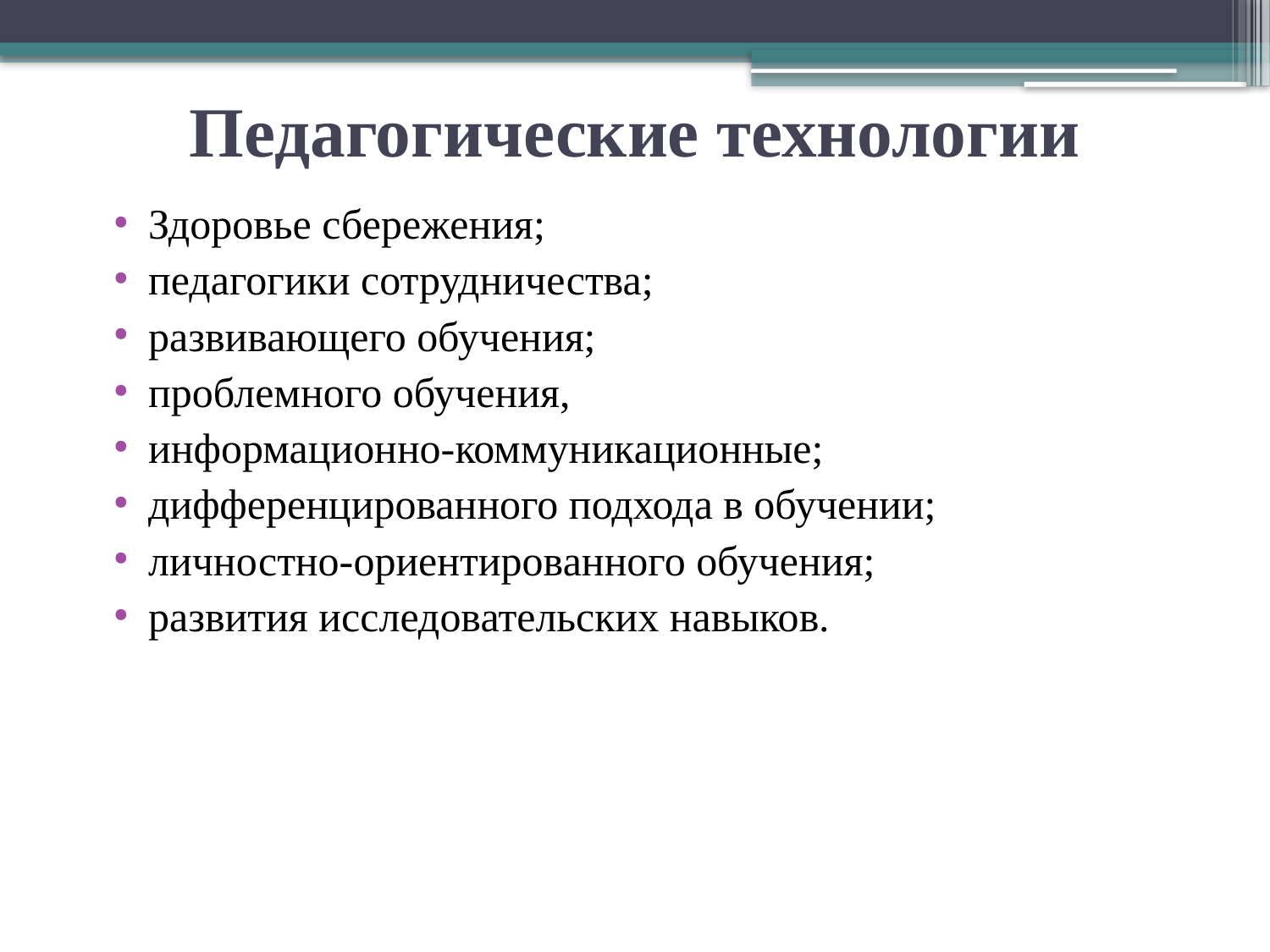

# Педагогические технологии

Здоровье сбережения;
педагогики сотрудничества;
развивающего обучения;
проблемного обучения,
информационно-коммуникационные;
дифференцированного подхода в обучении;
личностно-ориентированного обучения;
развития исследовательских навыков.